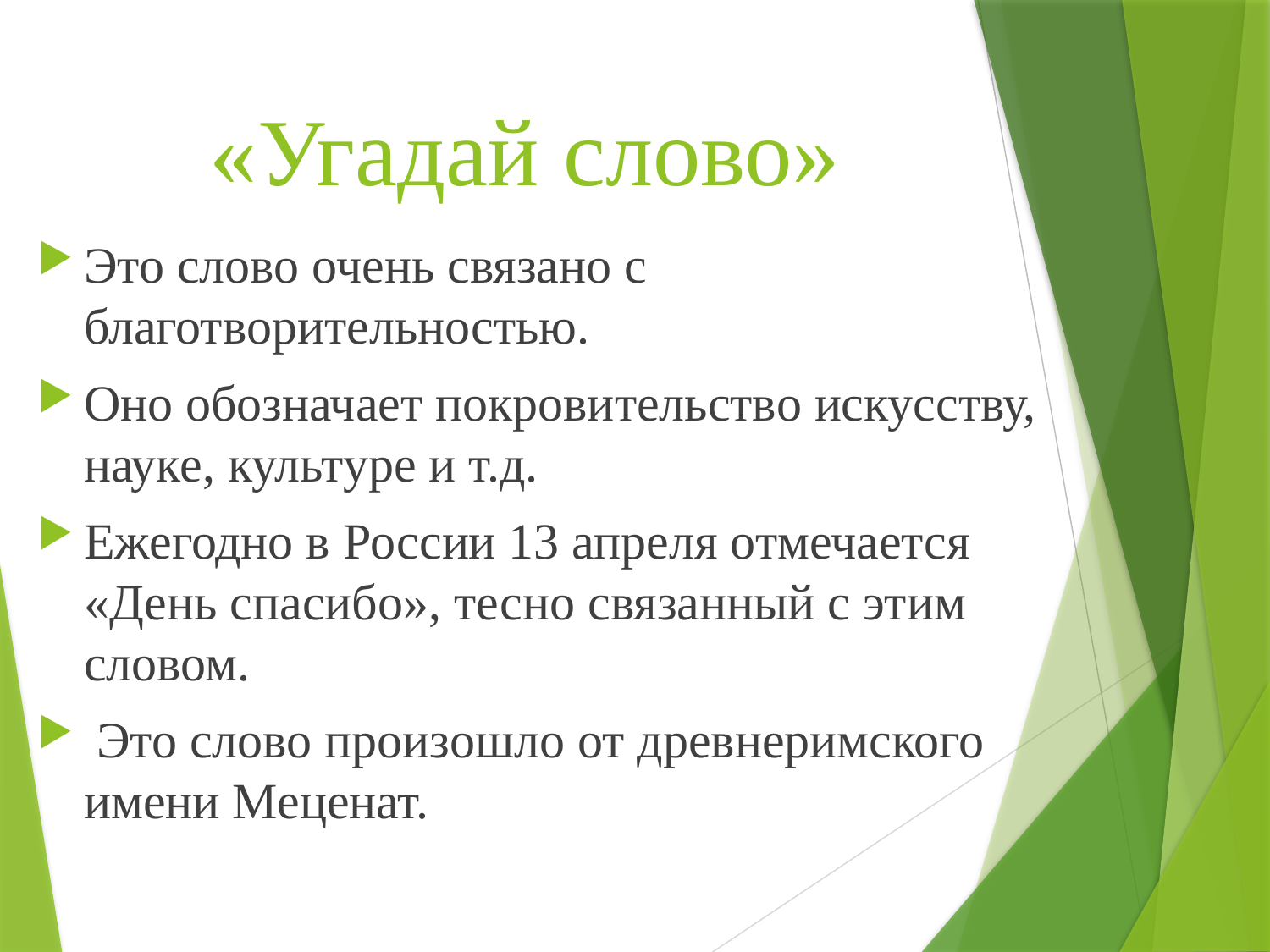

# «Угадай слово»
Это слово очень связано с благотворительностью.
Оно обозначает покровительство искусству, науке, культуре и т.д.
Ежегодно в России 13 апреля отмечается «День спасибо», тесно связанный с этим словом.
 Это слово произошло от древнеримского имени Меценат.